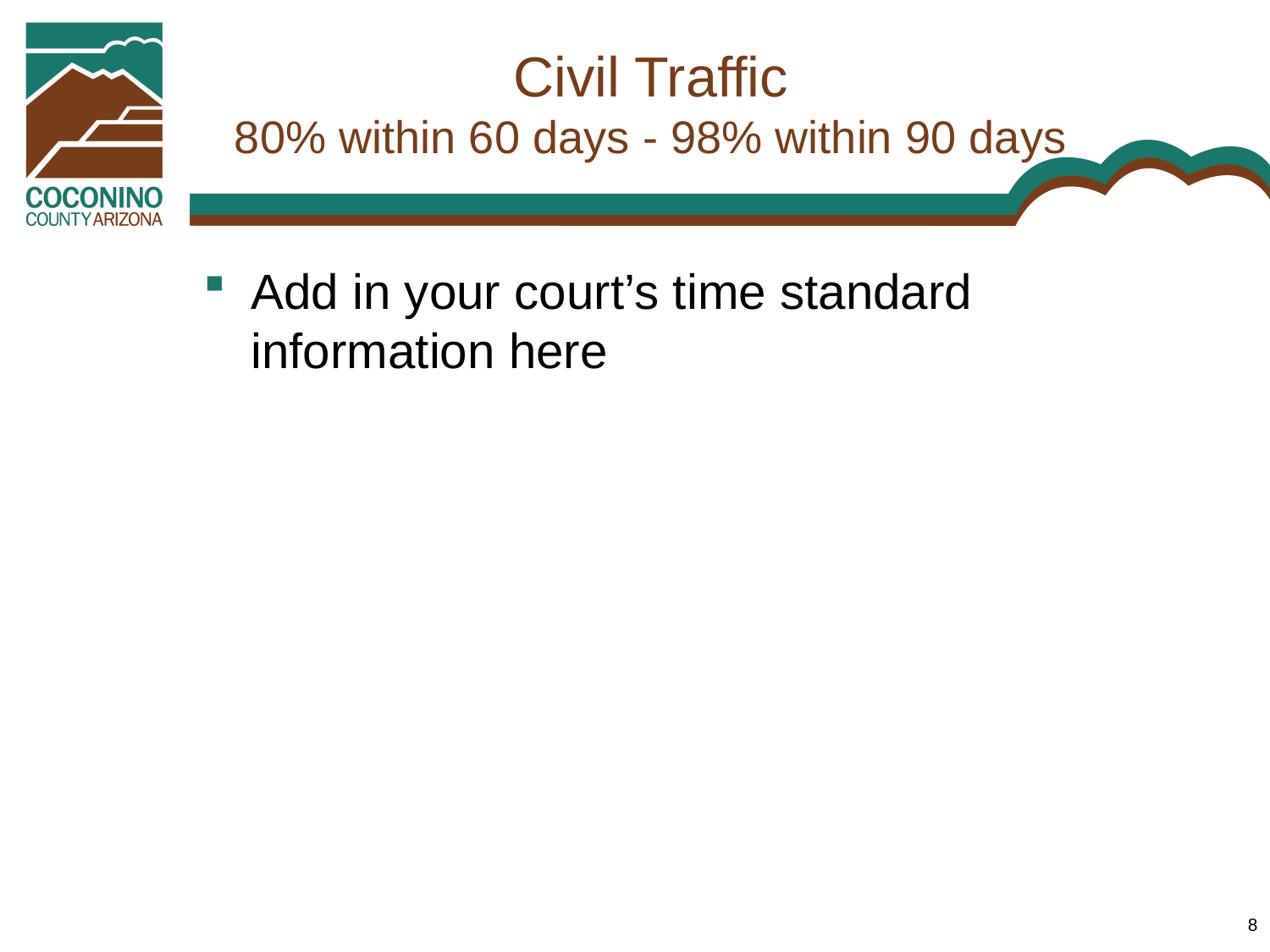

# Civil Traffic 80% within 60 days - 98% within 90 days
Add in your court’s time standard information here